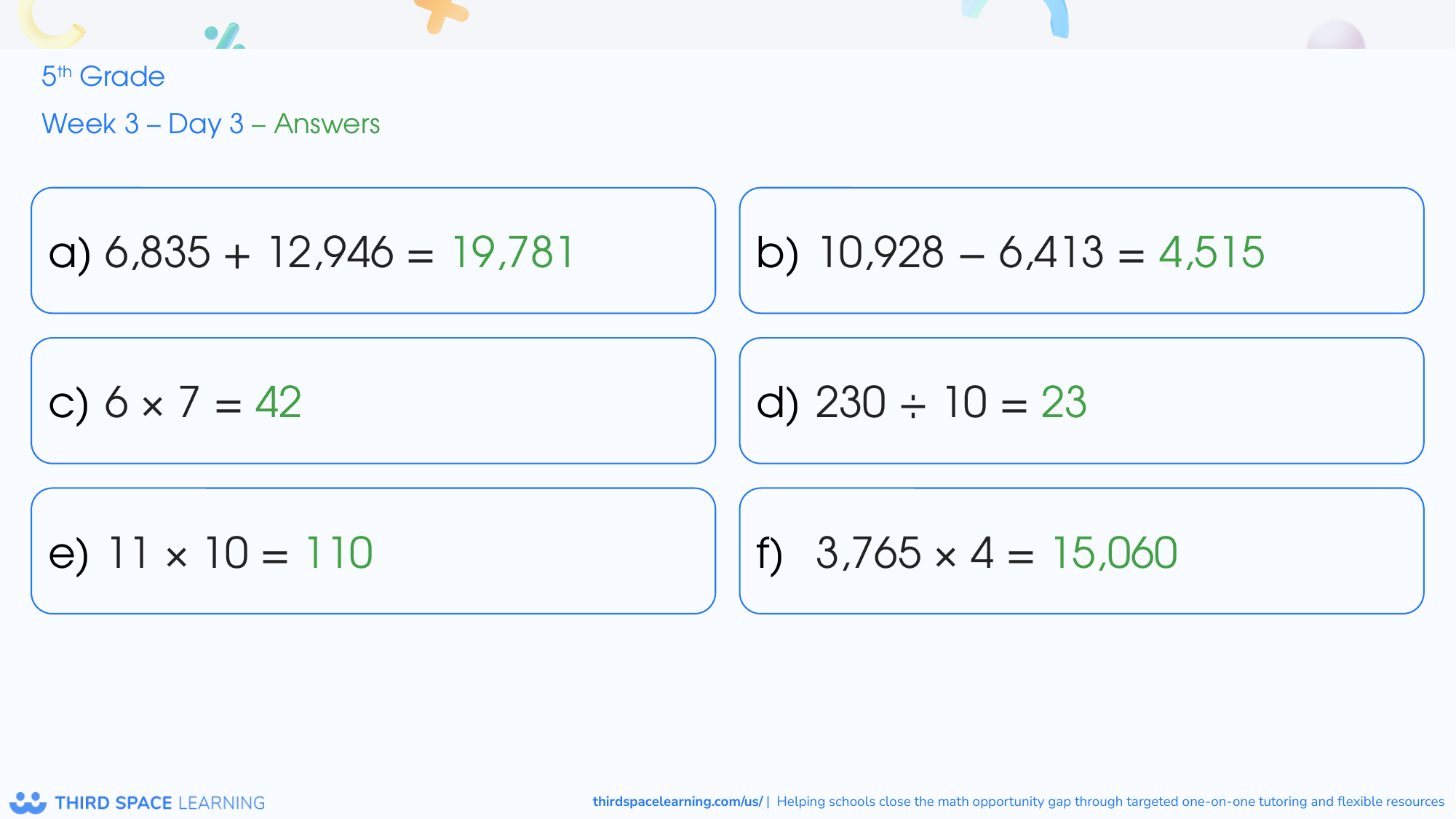

5th Grade
Week 3 – Day 3 – Answers
6,835 + 12,946 = 19,781
10,928 − 6,413 = 4,515
6 × 7 = 42
230 ÷ 10 = 23
11 × 10 = 110
3,765 × 4 = 15,060